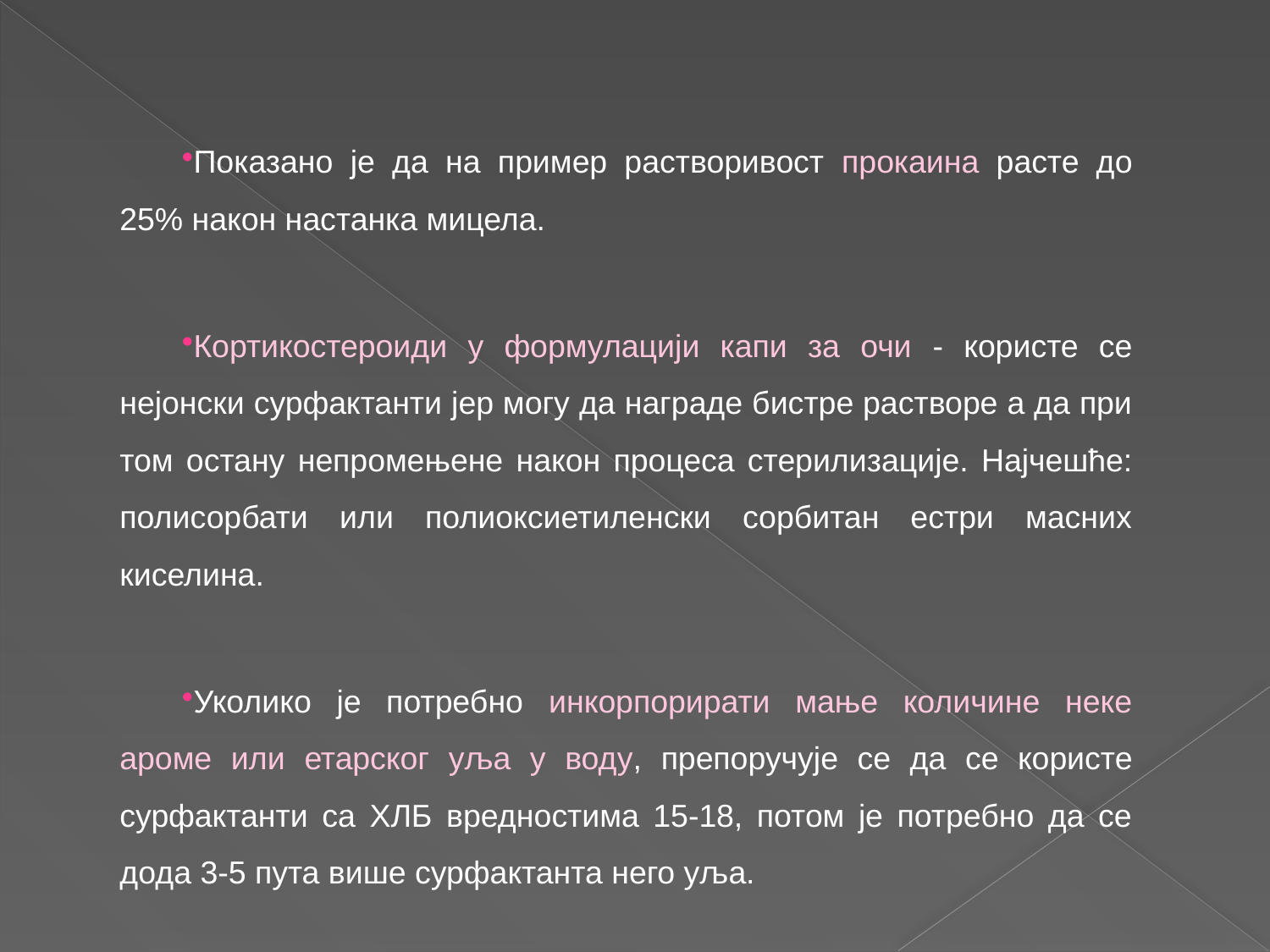

Показано је да на пример растворивост прокаина расте до 25% након настанка мицела.

Кортикостероиди у формулацији капи за очи - користе се нејонски сурфактанти јер могу да награде бистре растворе а да при том остану непромењене након процеса стерилизације. Најчешће: полисорбати или полиоксиетиленски сорбитан естри масних киселина.

Уколико је потребно инкорпорирати мање количине неке ароме или етарског уља у воду, препоручује се да се користе сурфактанти са ХЛБ вредностима 15-18, потом је потребно да се дода 3-5 пута више сурфактанта него уља.